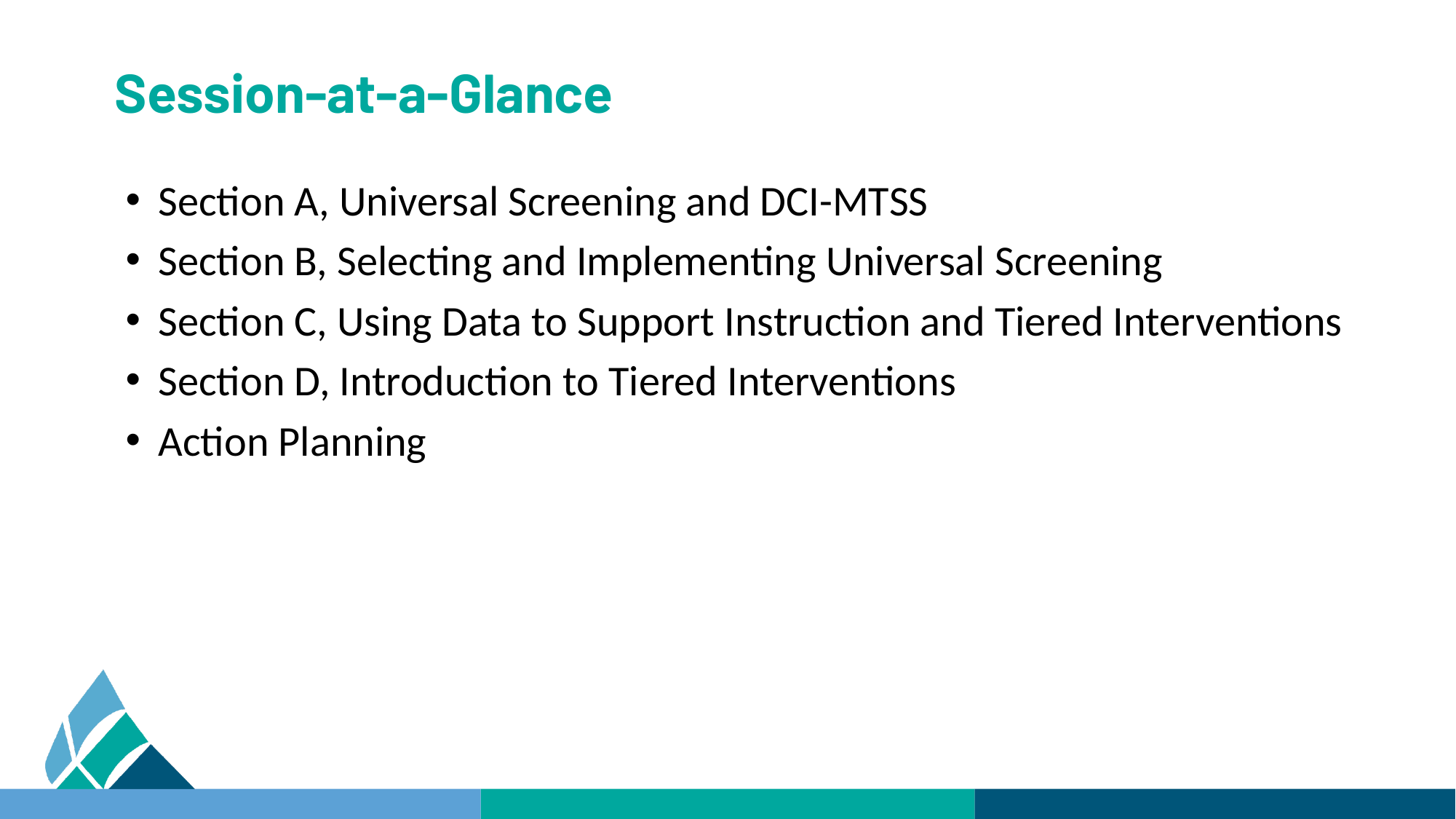

# Session-at-a-Glance
Section A, Universal Screening and DCI-MTSS
Section B, Selecting and Implementing Universal Screening
Section C, Using Data to Support Instruction and Tiered Interventions
Section D, Introduction to Tiered Interventions
Action Planning